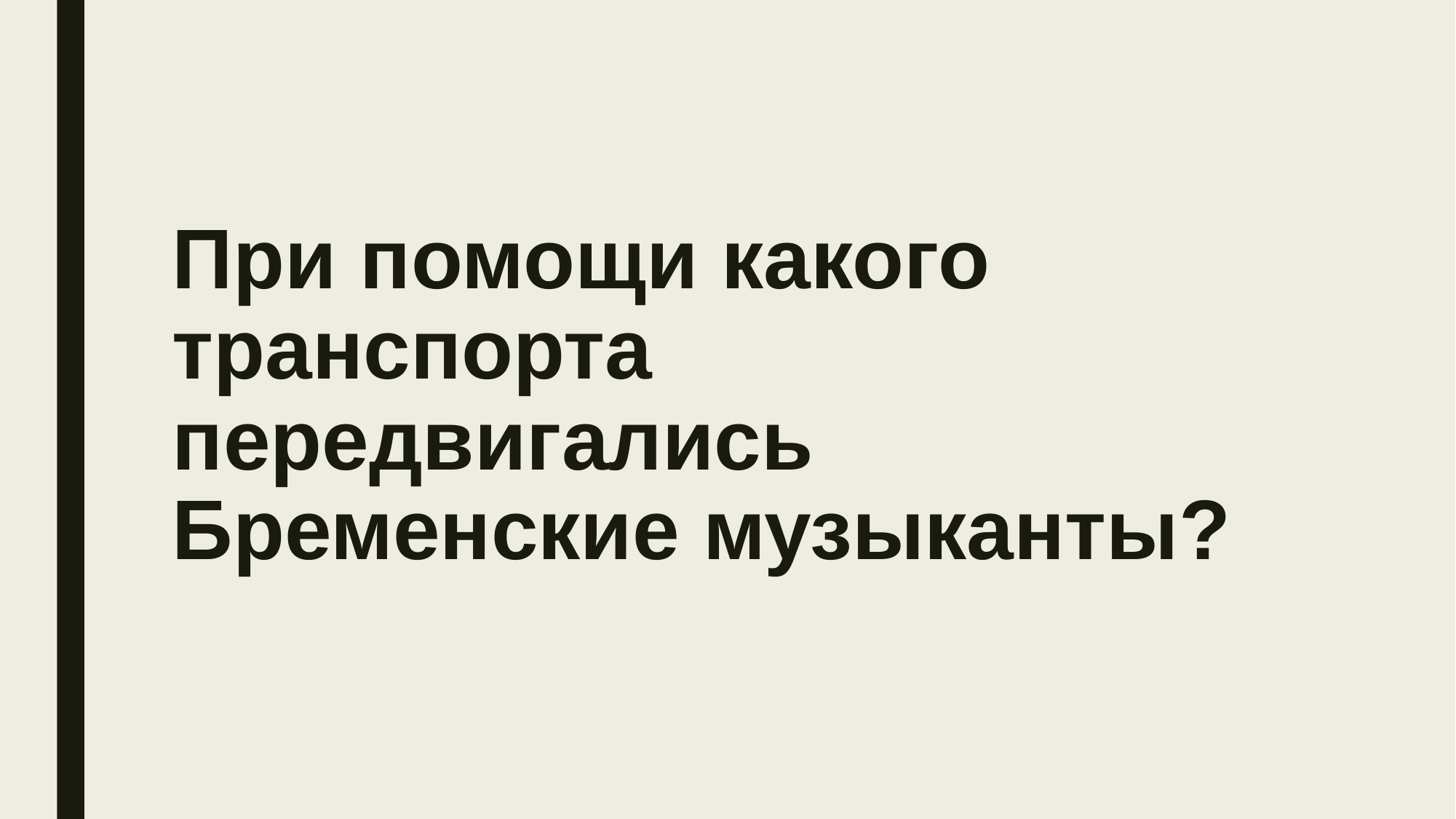

# При помощи какого транспорта передвигались Бременские музыканты?